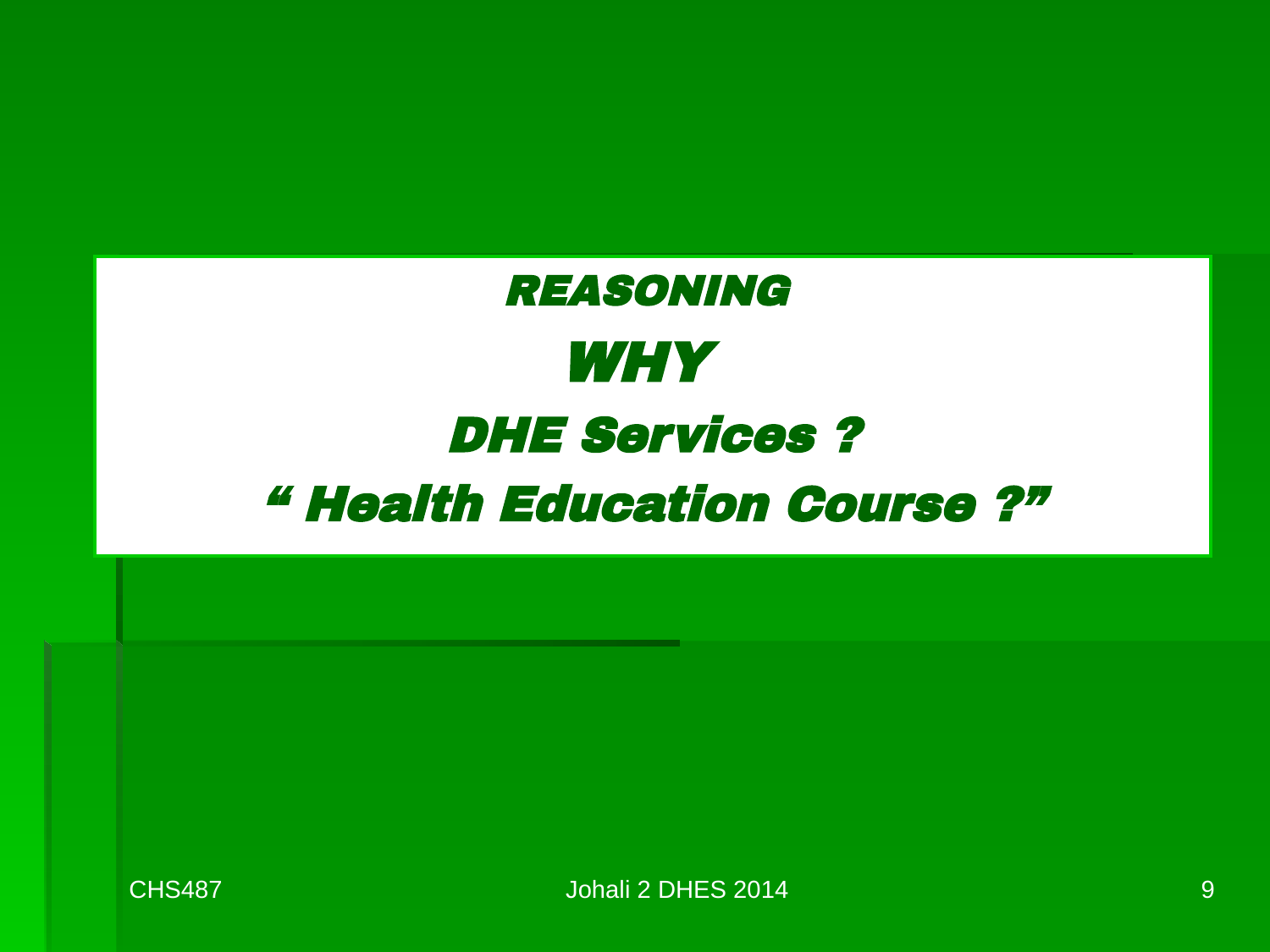

REASONING
WHY
DHE Services ?
“ Health Education Course ?”
CHS487
Johali 2 DHES 2014
9